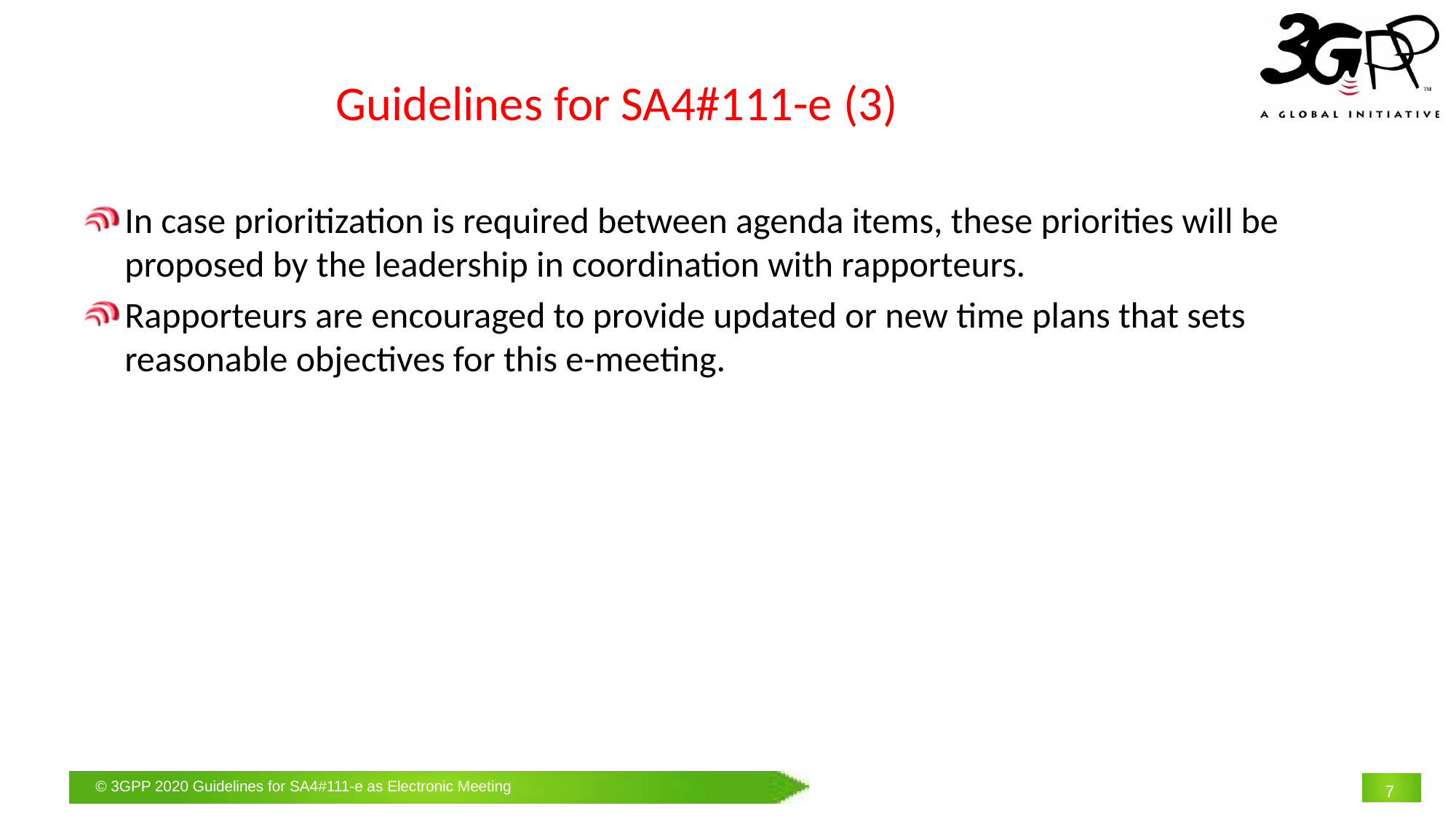

# Guidelines for SA4#111-e (3)
In case prioritization is required between agenda items, these priorities will be proposed by the leadership in coordination with rapporteurs.
Rapporteurs are encouraged to provide updated or new time plans that sets reasonable objectives for this e-meeting.
7